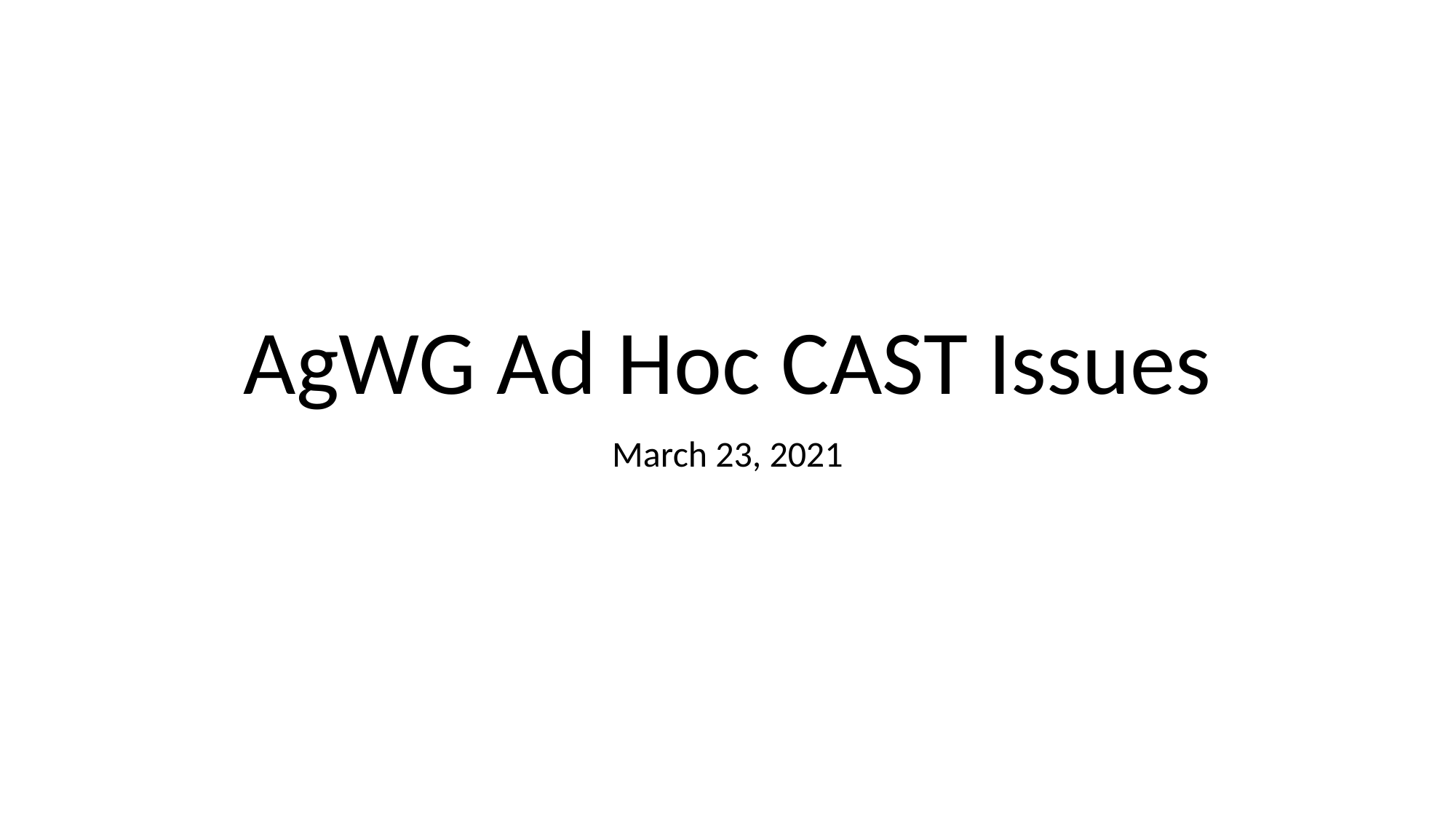

# AgWG Ad Hoc CAST Issues
March 23, 2021